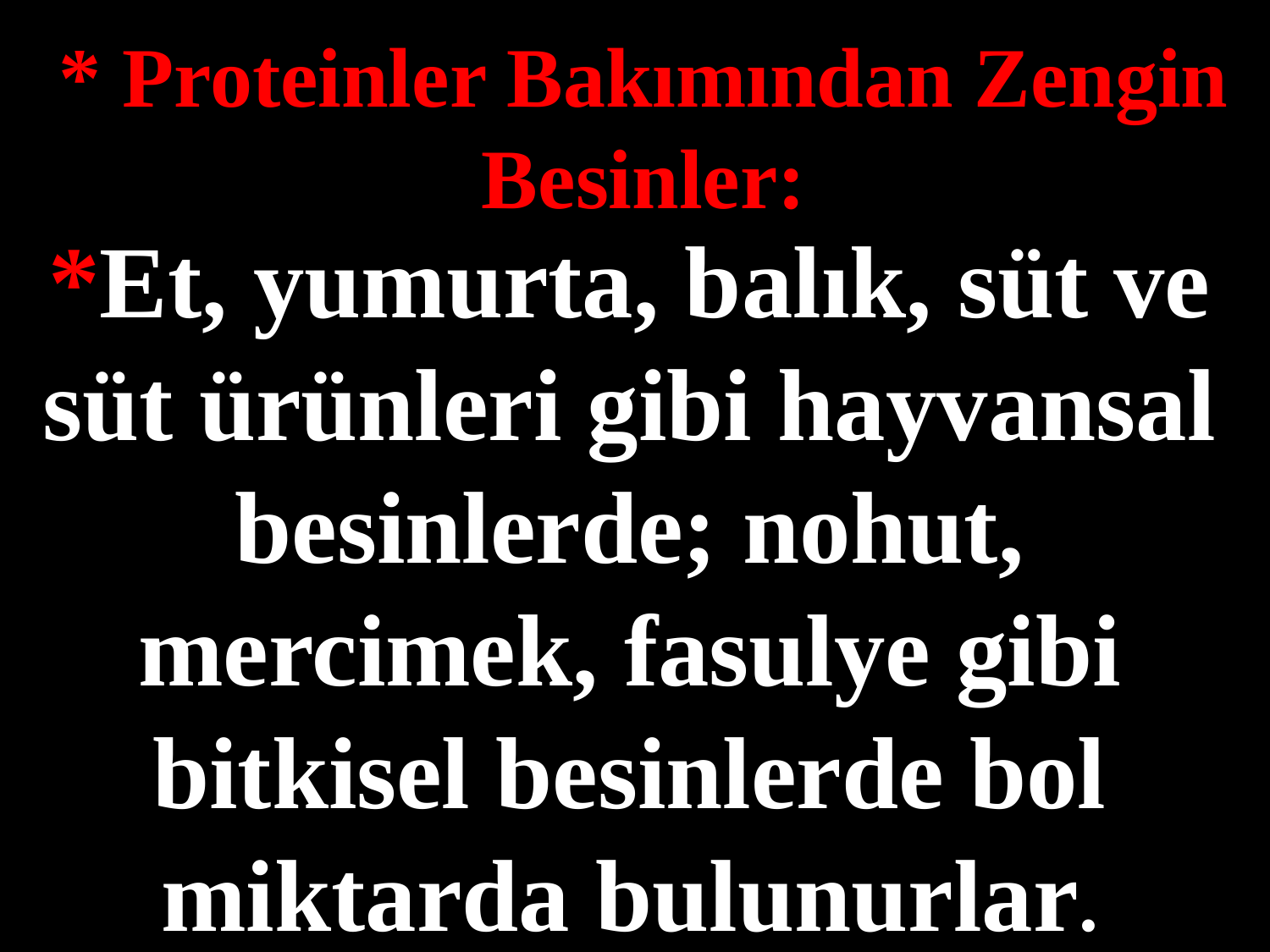

* Proteinler Bakımından Zengin Besinler:
*Et, yumurta, balık, süt ve süt ürünleri gibi hayvansal besinlerde; nohut, mercimek, fasulye gibi bitkisel besinlerde bol miktarda bulunurlar.
#